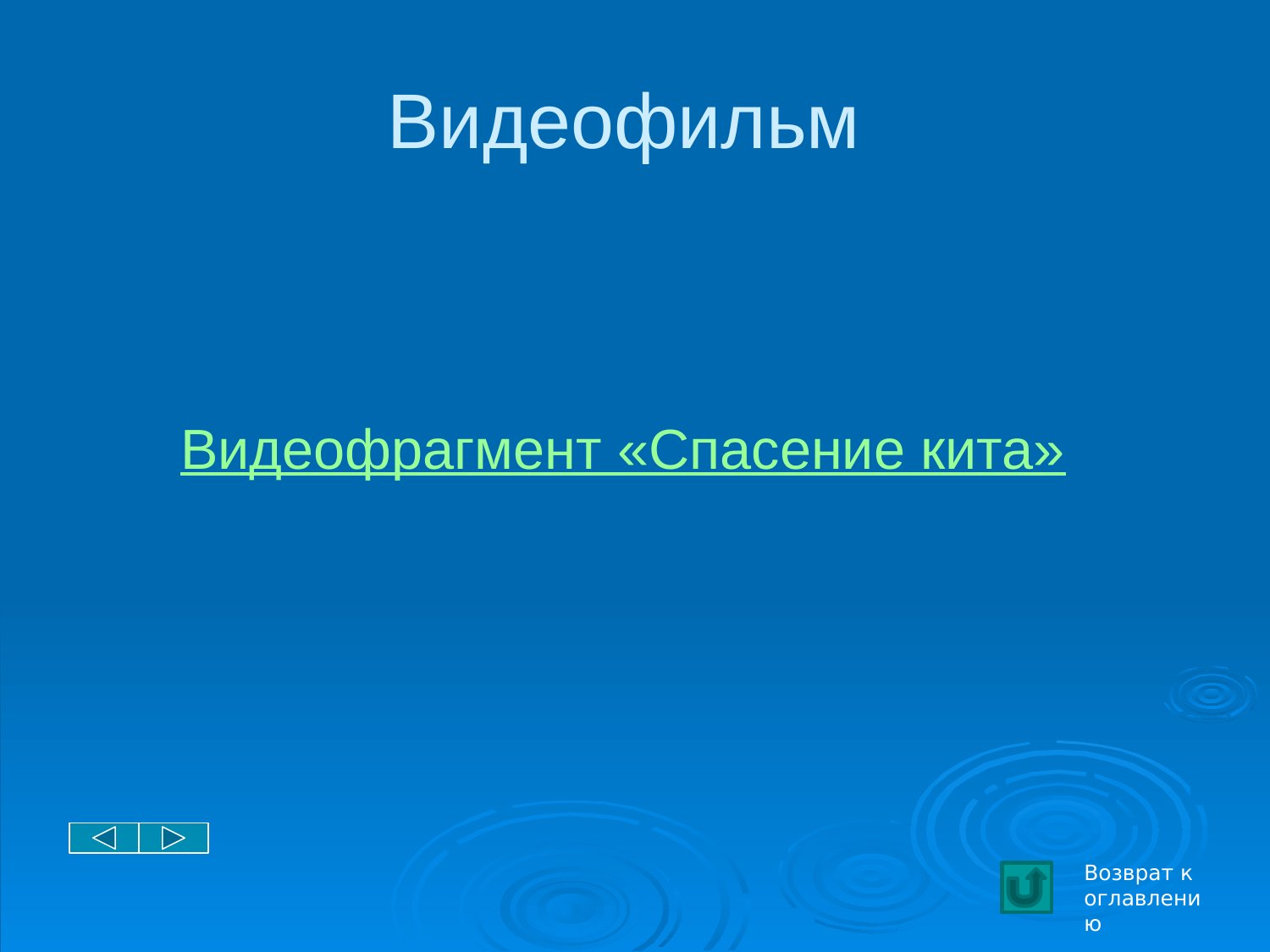

# Видеофильм

Видеофрагмент «Спасение кита»

Возврат к оглавлению